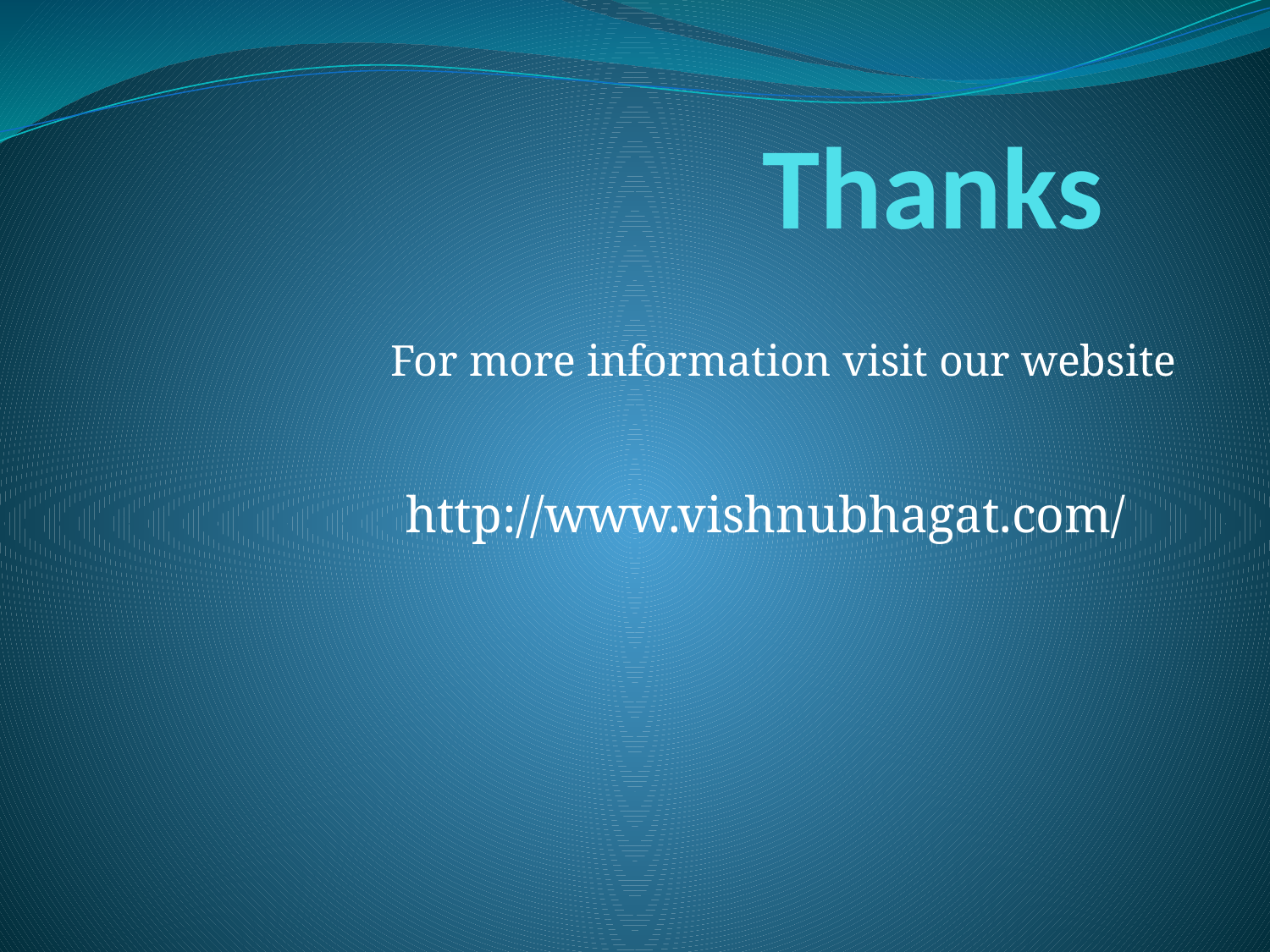

# Thanks
For more information visit our website
http://www.vishnubhagat.com/